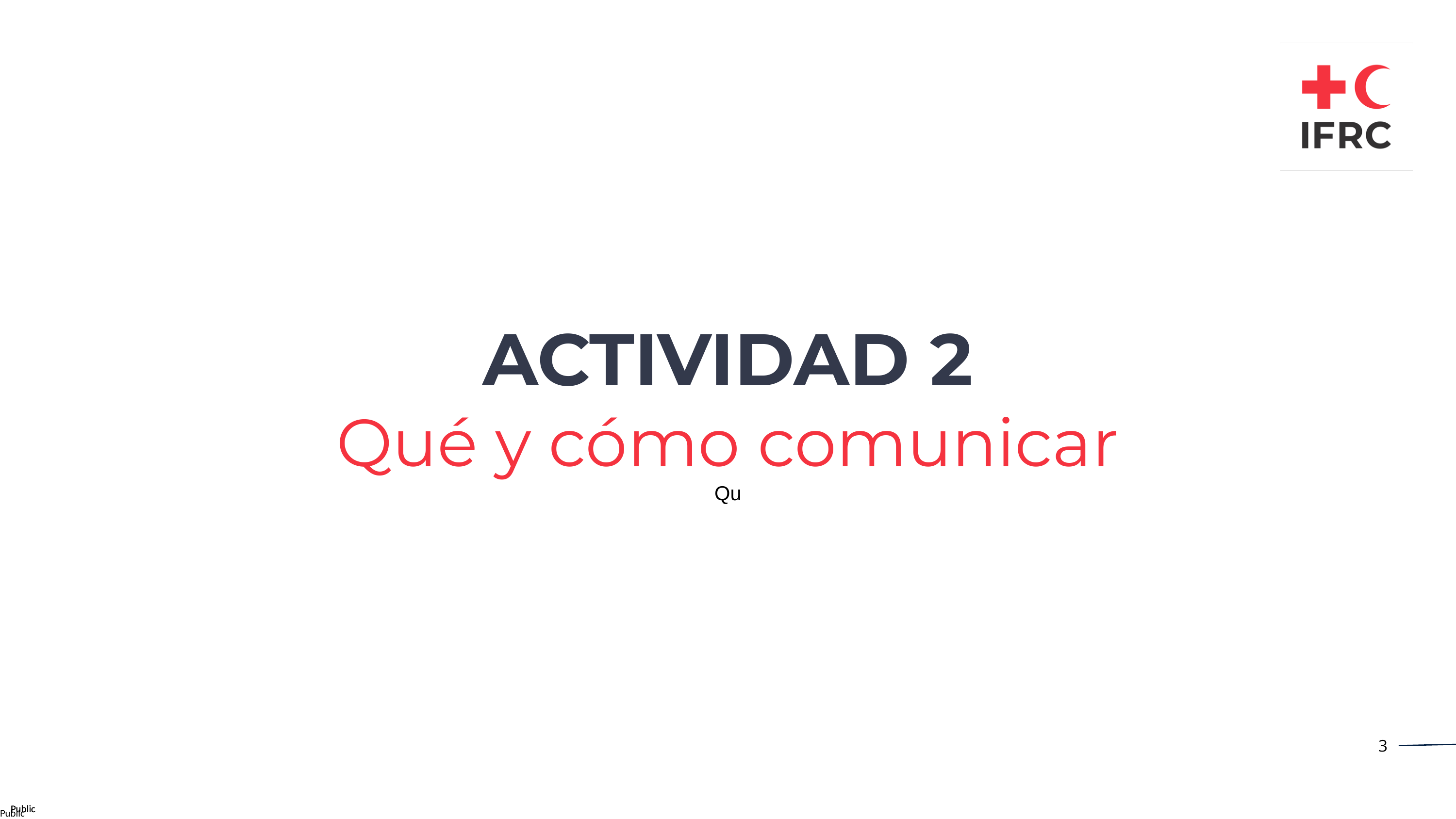

ACTIVIDAD 2
Qué y cómo comunicar
Qu